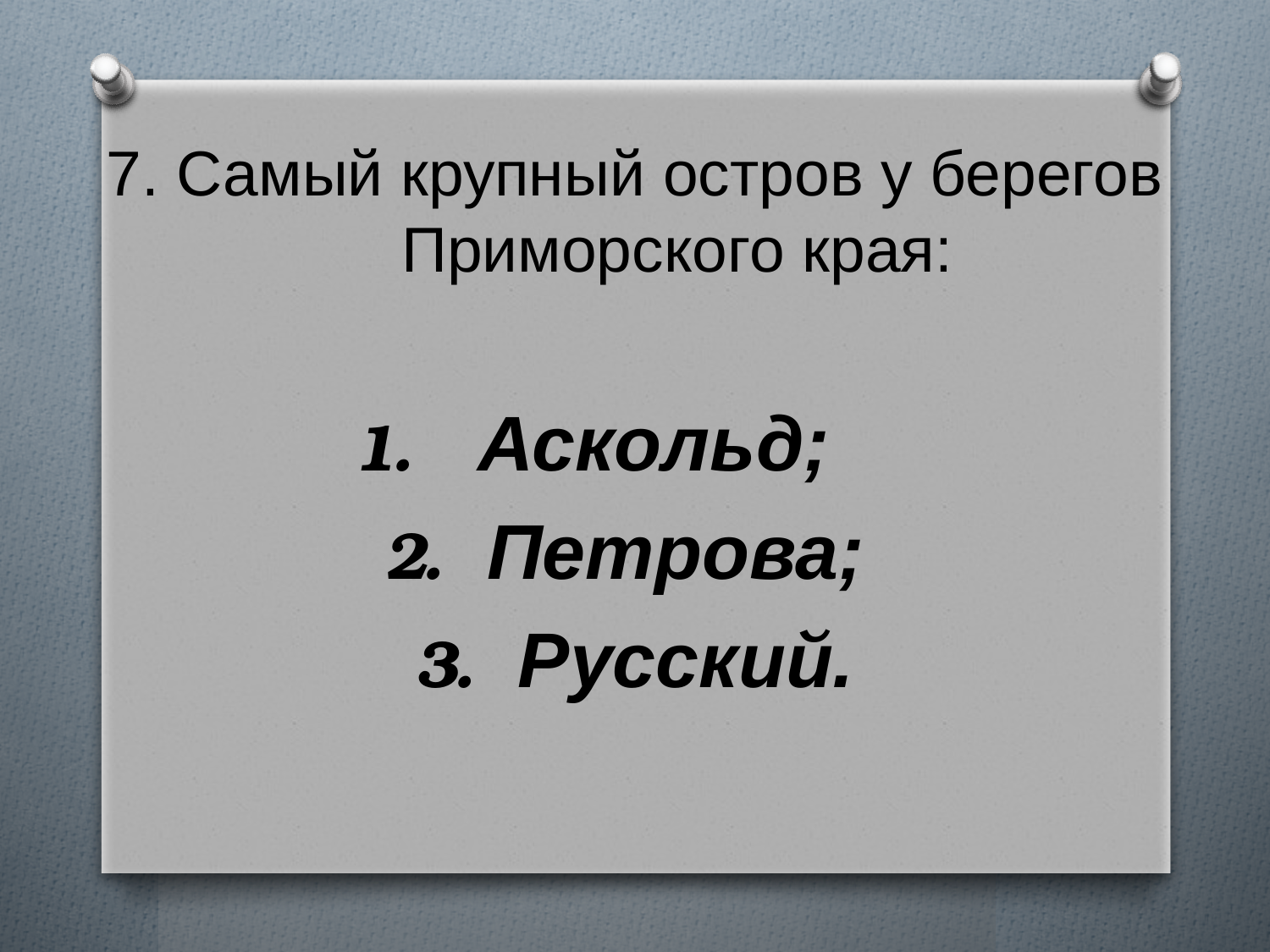

7. Самый крупный остров у берегов Приморского края:
 Аскольд;
Петрова;
Русский.